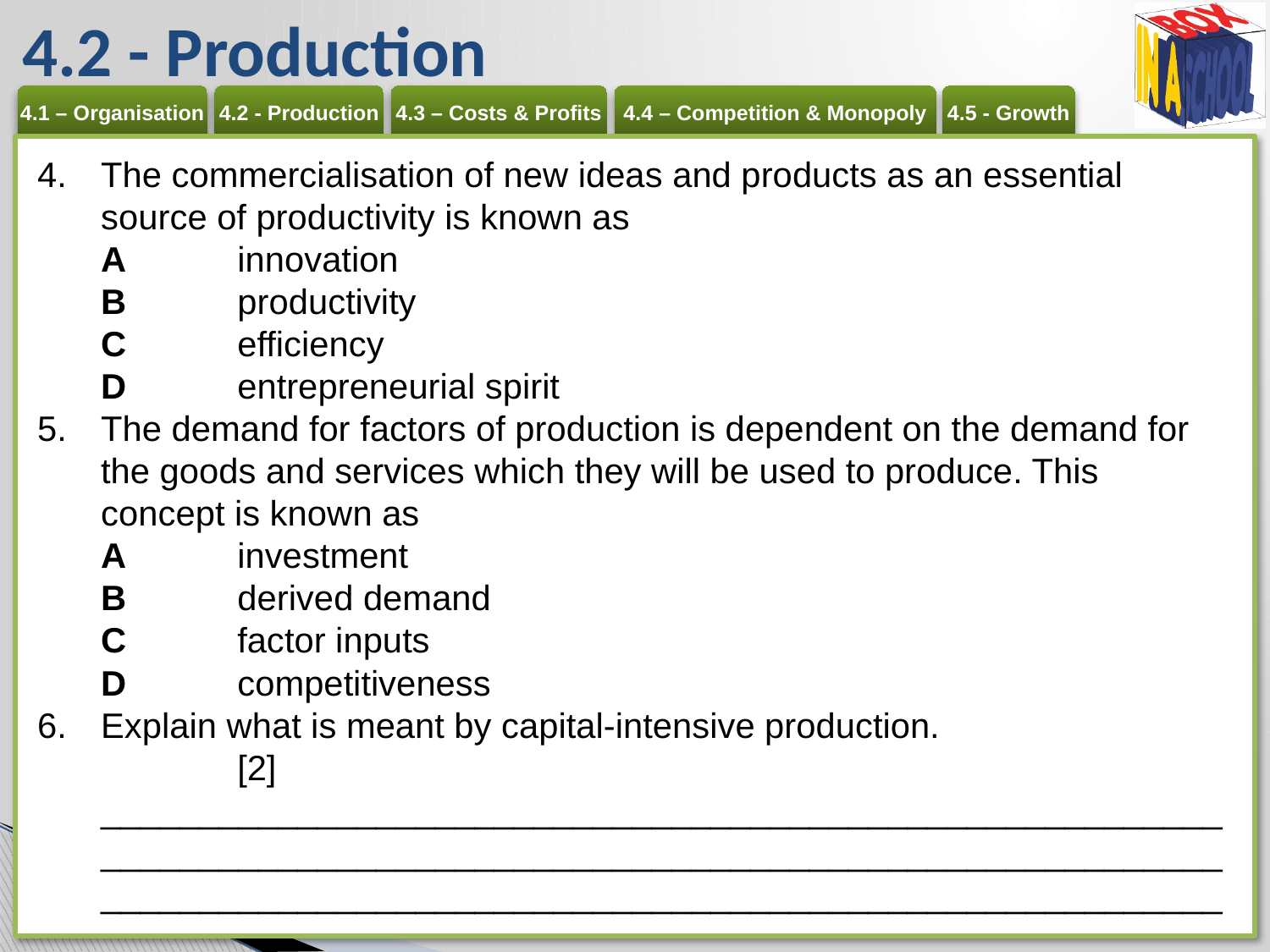

# 4.2 - Production
The commercialisation of new ideas and products as an essential source of productivity is known as
A 	innovation
B 	productivity
C 	efficiency
D 	entrepreneurial spirit
The demand for factors of production is dependent on the demand for the goods and services which they will be used to produce. This concept is known as
A 	investment
B 	derived demand
C 	factor inputs
D 	competitiveness
Explain what is meant by capital-intensive production. 	[2]
____________________________________________________________________________________________________________________________________________________________________________________________________________________________________